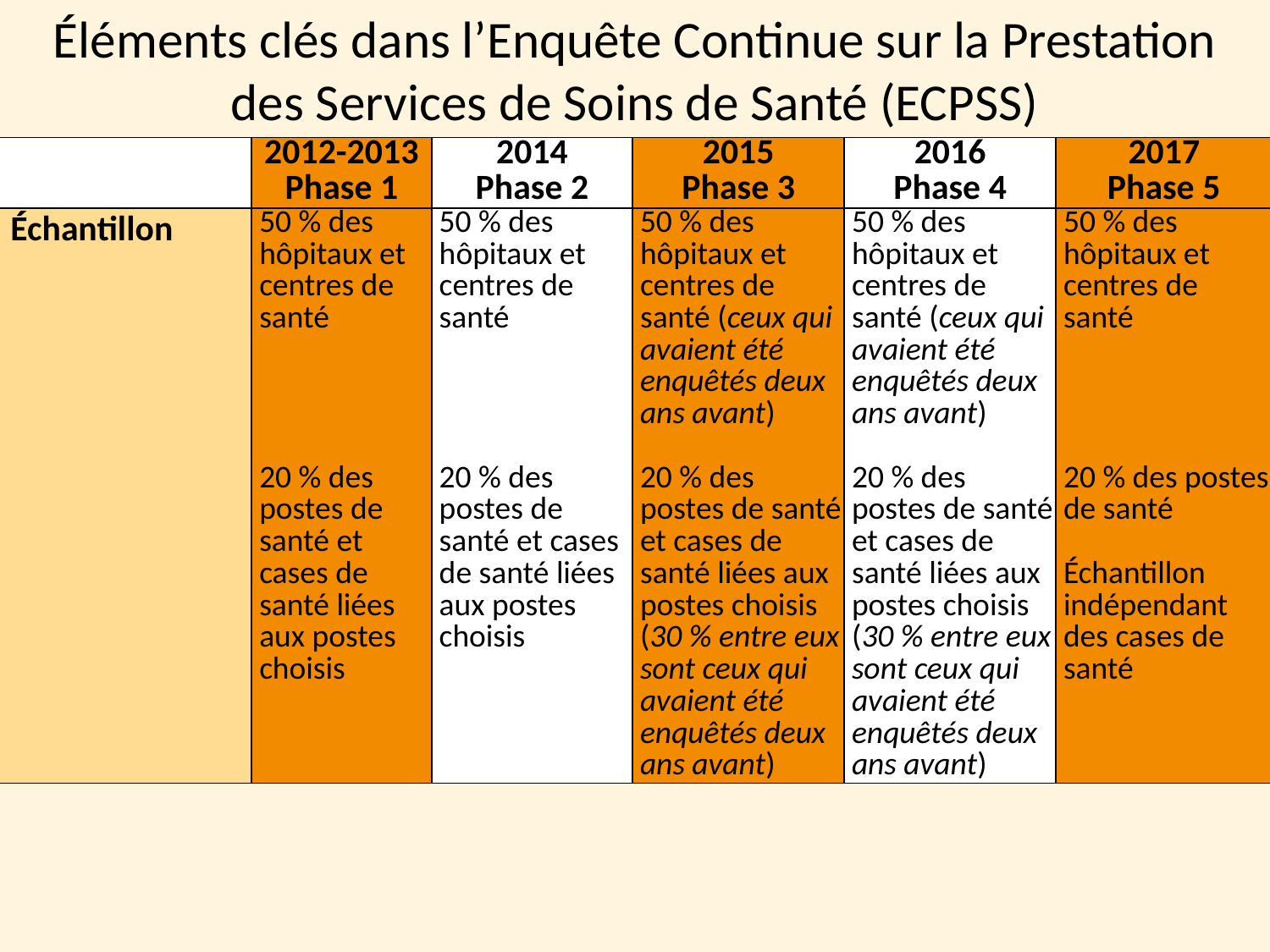

# Éléments clés dans l’Enquête Continue sur la Prestation des Services de Soins de Santé (ECPSS)
|  | 2012-2013 Phase 1 | 2014 Phase 2 | 2015 Phase 3 | 2016 Phase 4 | 2017 Phase 5 |
| --- | --- | --- | --- | --- | --- |
| Échantillon | 50 % des hôpitaux et centres de santé 20 % des postes de santé et cases de santé liées aux postes choisis | 50 % des hôpitaux et centres de santé 20 % des postes de santé et cases de santé liées aux postes choisis | 50 % des hôpitaux et centres de santé (ceux qui avaient été enquêtés deux ans avant) 20 % des postes de santé et cases de santé liées aux postes choisis (30 % entre eux sont ceux qui avaient été enquêtés deux ans avant) | 50 % des hôpitaux et centres de santé (ceux qui avaient été enquêtés deux ans avant) 20 % des postes de santé et cases de santé liées aux postes choisis (30 % entre eux sont ceux qui avaient été enquêtés deux ans avant) | 50 % des hôpitaux et centres de santé 20 % des postes de santé Échantillon indépendant des cases de santé |